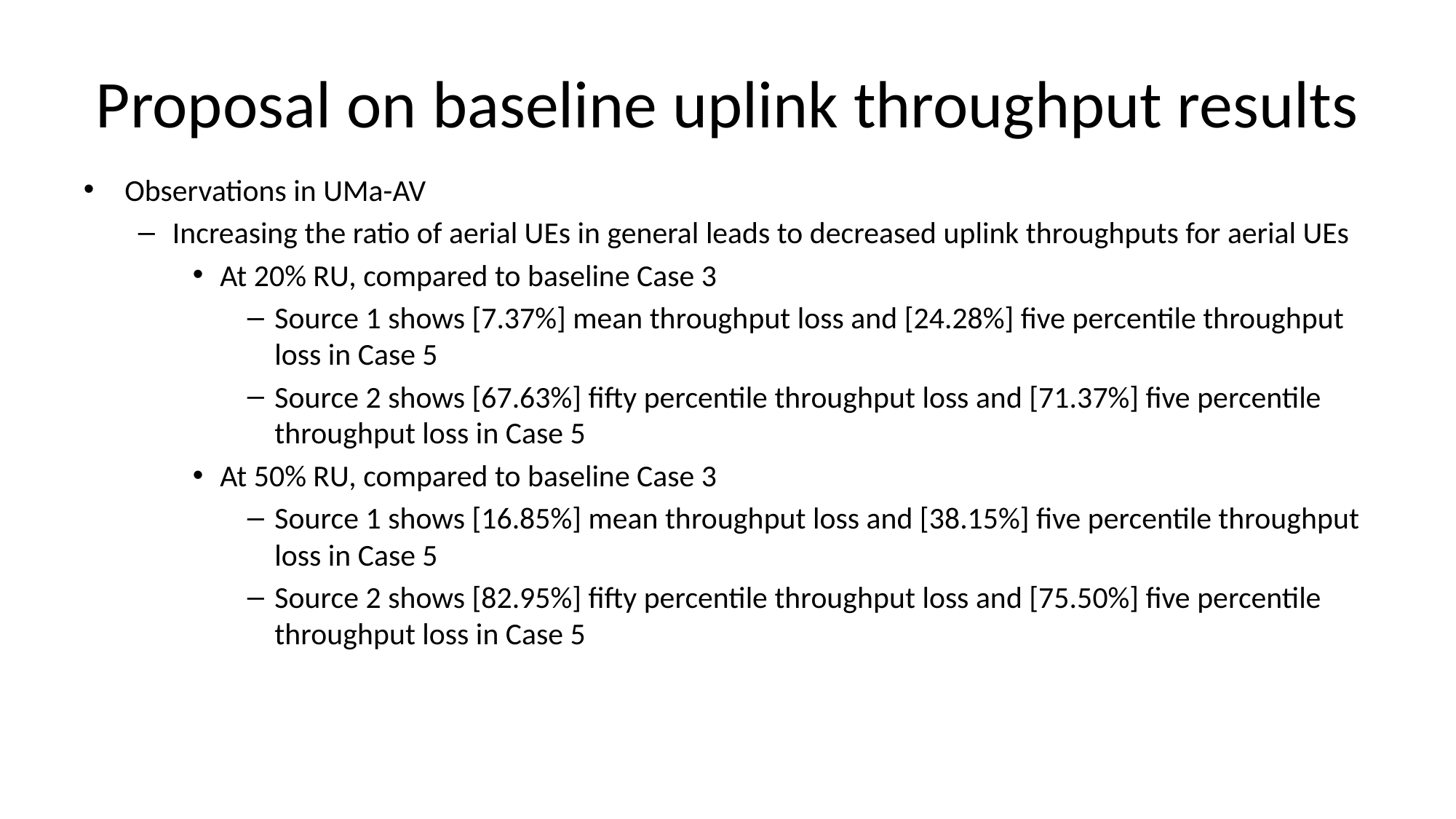

# Proposal on baseline uplink throughput results
Observations in UMa-AV
Increasing the ratio of aerial UEs in general leads to decreased uplink throughputs for aerial UEs
At 20% RU, compared to baseline Case 3
Source 1 shows [7.37%] mean throughput loss and [24.28%] five percentile throughput loss in Case 5
Source 2 shows [67.63%] fifty percentile throughput loss and [71.37%] five percentile throughput loss in Case 5
At 50% RU, compared to baseline Case 3
Source 1 shows [16.85%] mean throughput loss and [38.15%] five percentile throughput loss in Case 5
Source 2 shows [82.95%] fifty percentile throughput loss and [75.50%] five percentile throughput loss in Case 5